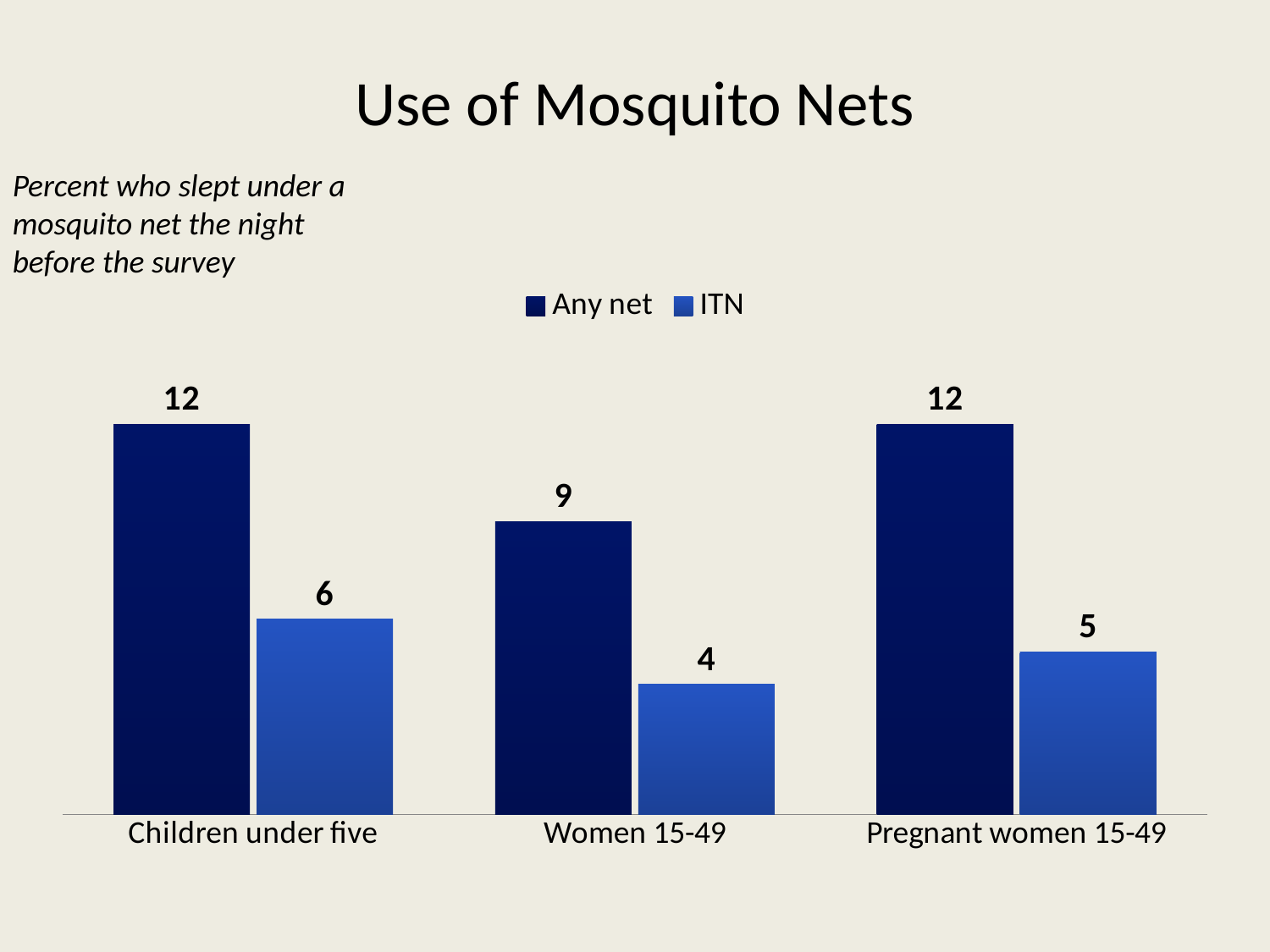

# Use of Mosquito Nets
Percent who slept under a mosquito net the night before the survey

### Chart

| Category | Any net | ITN |
|---|---|---|
| Children under five | 12.0 | 6.0 |
| Women 15-49 | 9.0 | 4.0 |
| Pregnant women 15-49 | 12.0 | 5.0 |